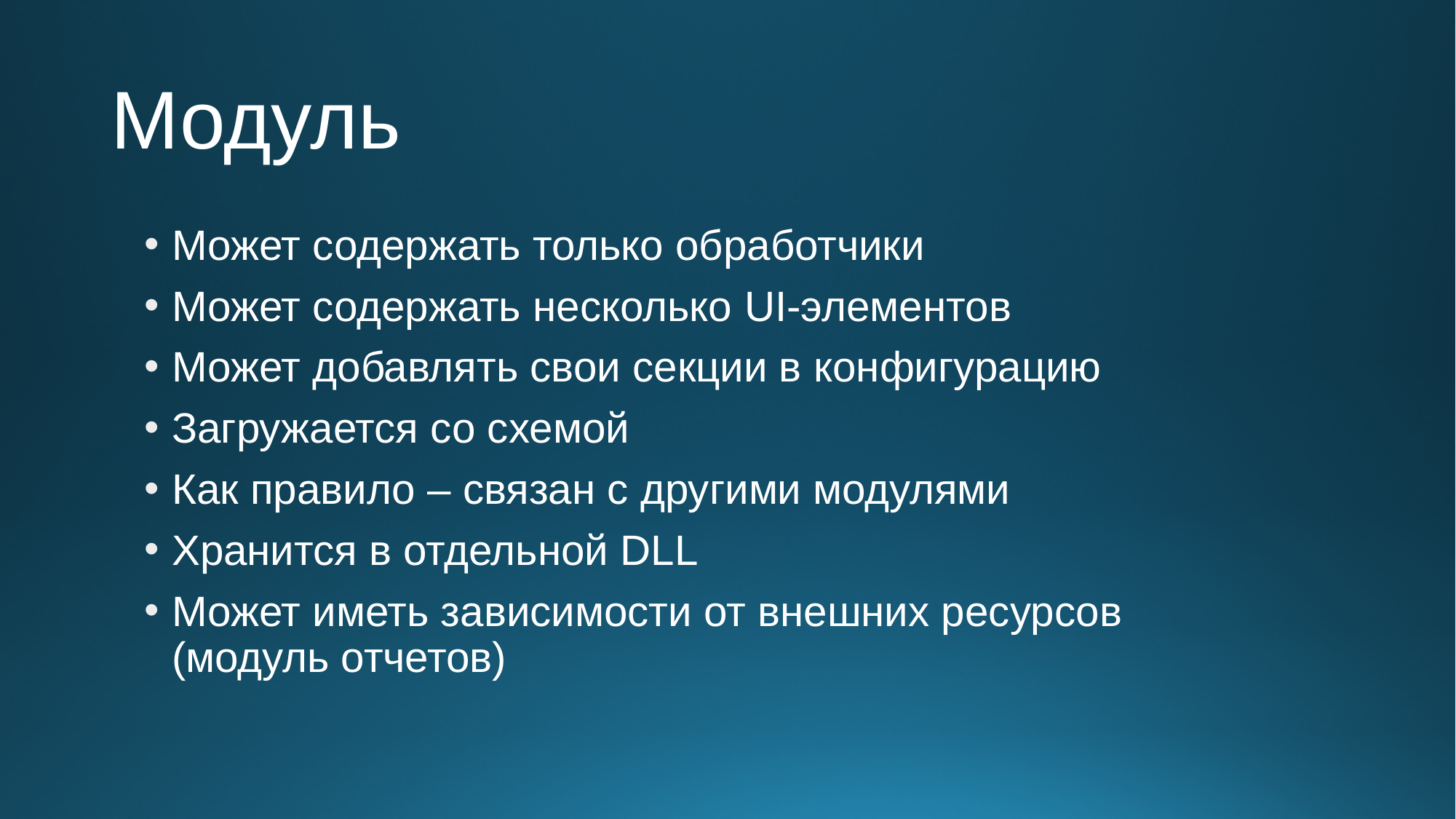

# Модуль
Может содержать только обработчики
Может содержать несколько UI-элементов
Может добавлять свои секции в конфигурацию
Загружается со схемой
Как правило – связан с другими модулями
Хранится в отдельной DLL
Может иметь зависимости от внешних ресурсов
(модуль отчетов)